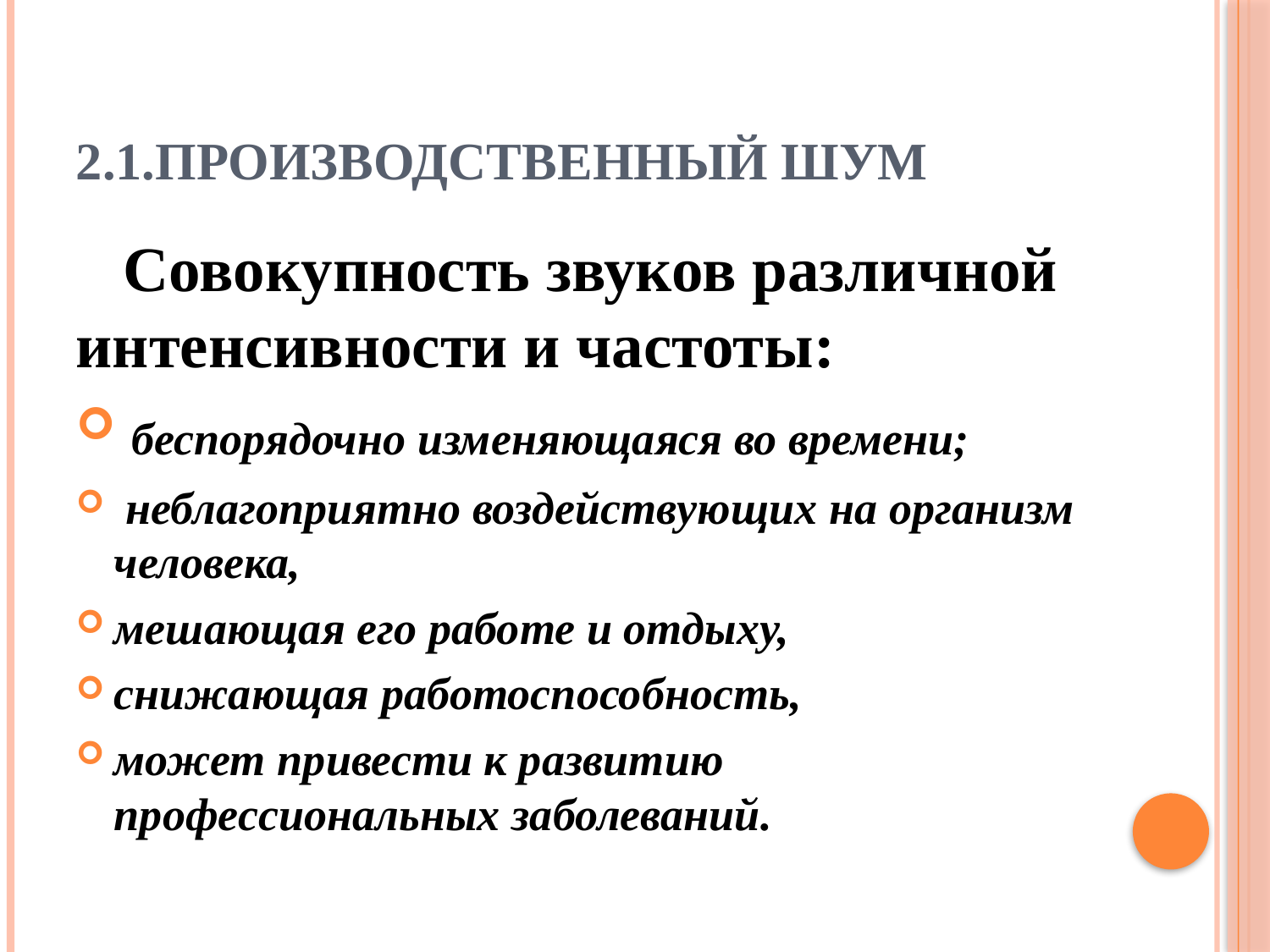

# 2.1.Производственный шум
    Совокупность звуков различной интенсивности и частоты:
 беспорядочно изменяющаяся во времени;
 неблагоприятно воздействующих на организм человека,
мешающая его работе и отдыху,
снижающая работоспособность,
может привести к развитию профессиональных заболеваний.